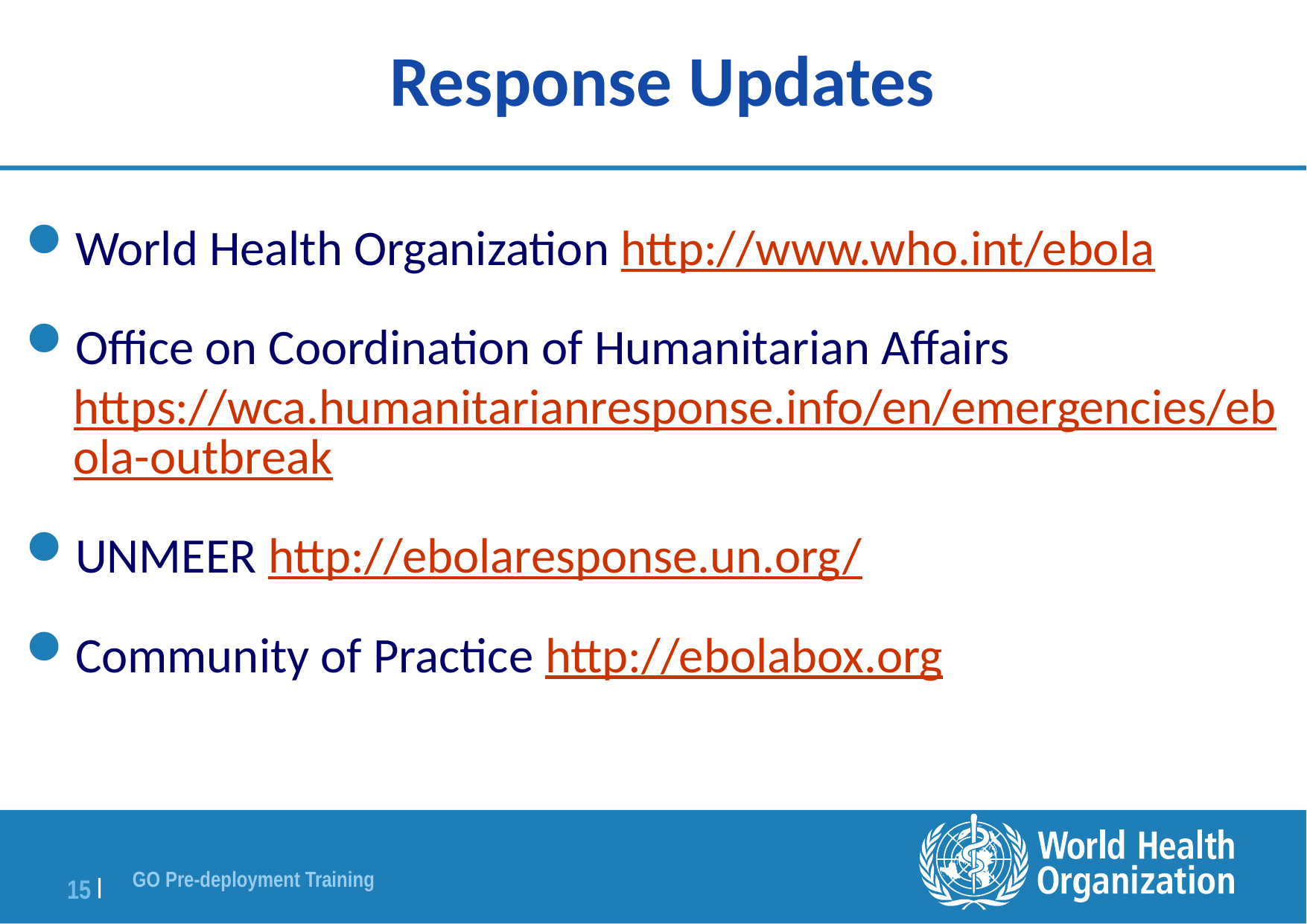

Response Updates

World Health Organization http://www.who.int/ebola
Office on Coordination of Humanitarian Affairs https://wca.humanitarianresponse.info/en/emergencies/ebola-outbreak
UNMEER http://ebolaresponse.un.org/
Community of Practice http://ebolabox.org